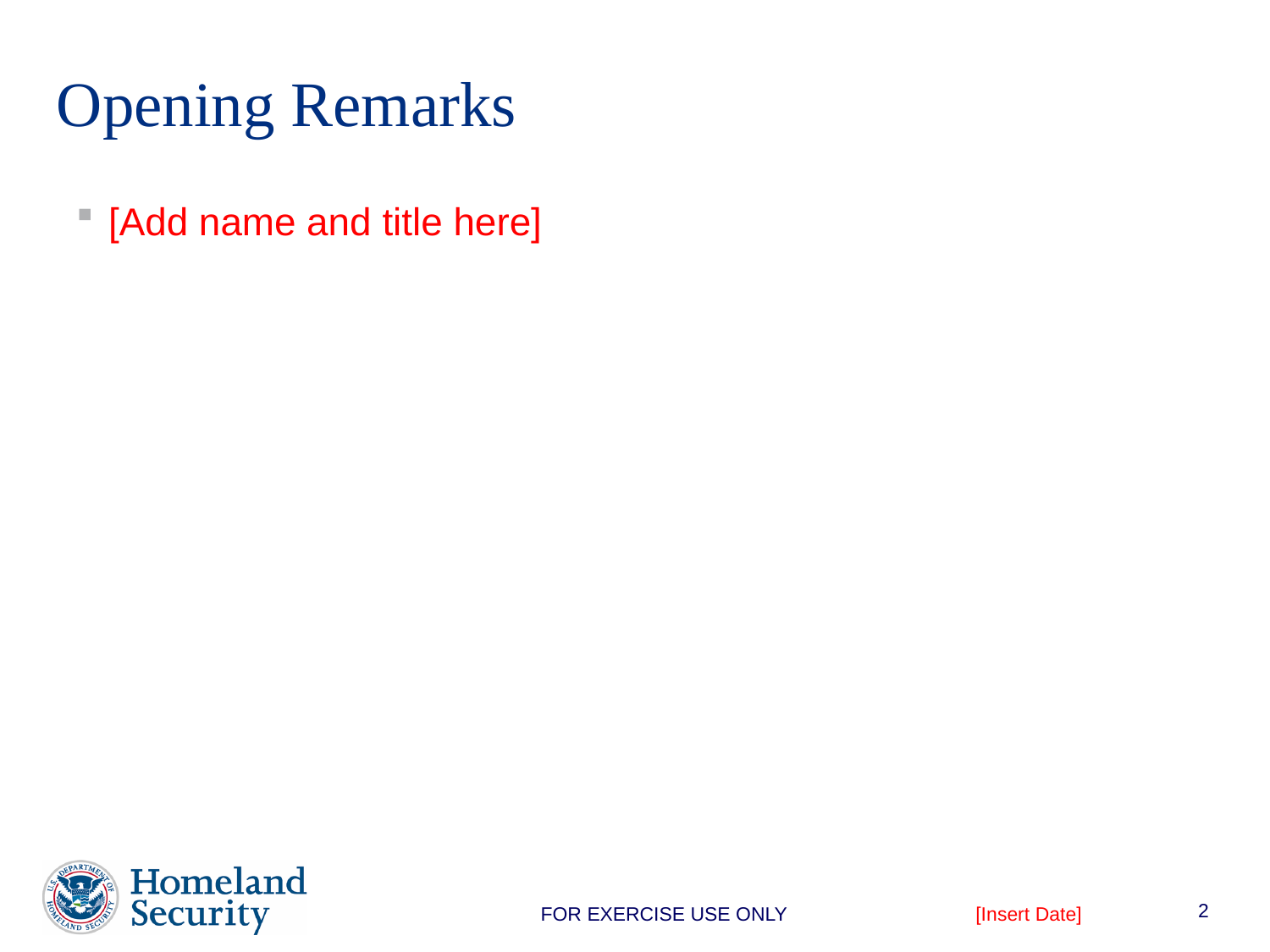

# Opening Remarks
[Add name and title here]
2